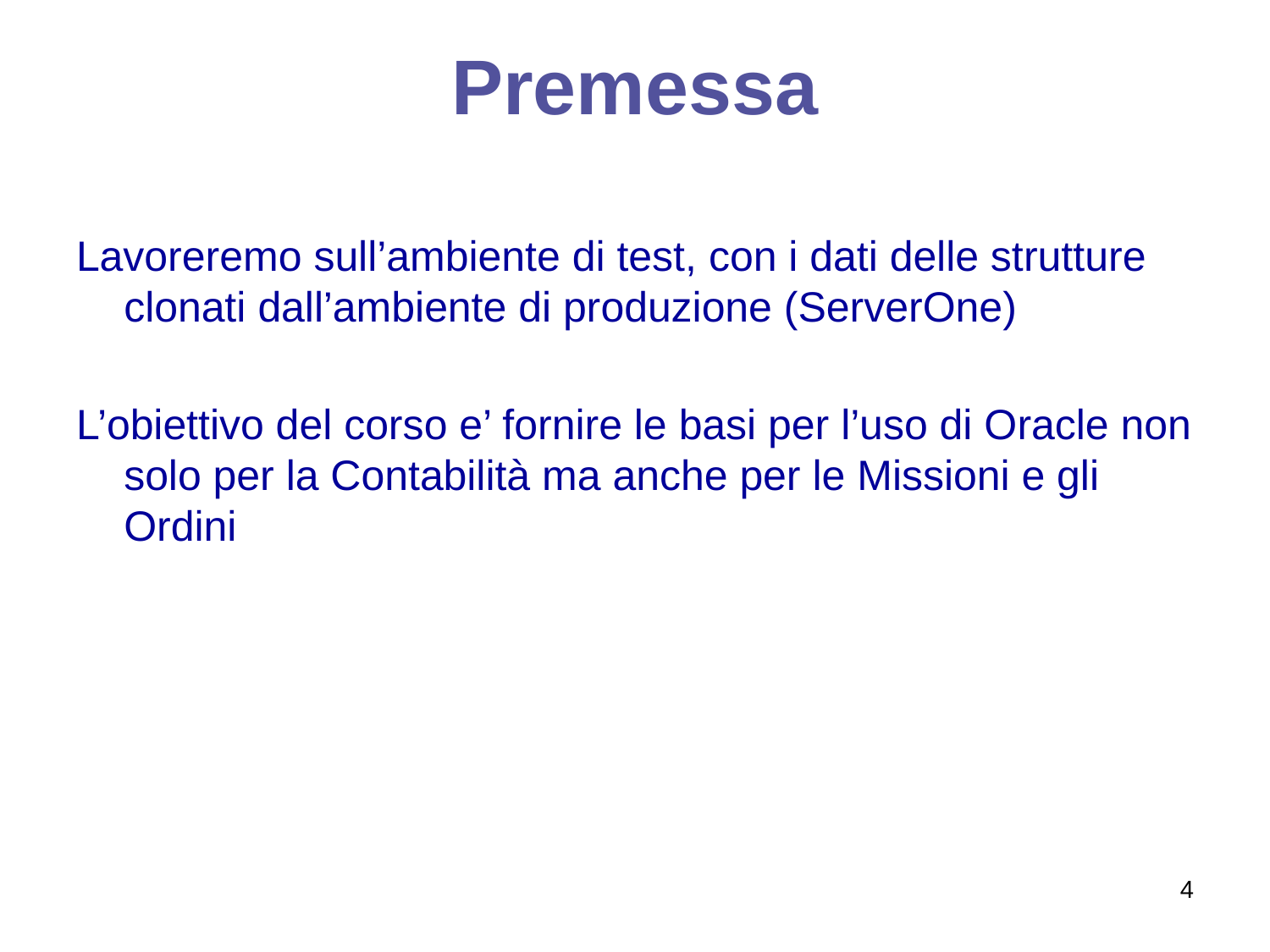

# Premessa
Lavoreremo sull’ambiente di test, con i dati delle strutture  clonati dall’ambiente di produzione (ServerOne)

L’obiettivo del corso e’ fornire le basi per l’uso di Oracle non solo per la Contabilità ma anche per le Missioni e gli Ordini
4